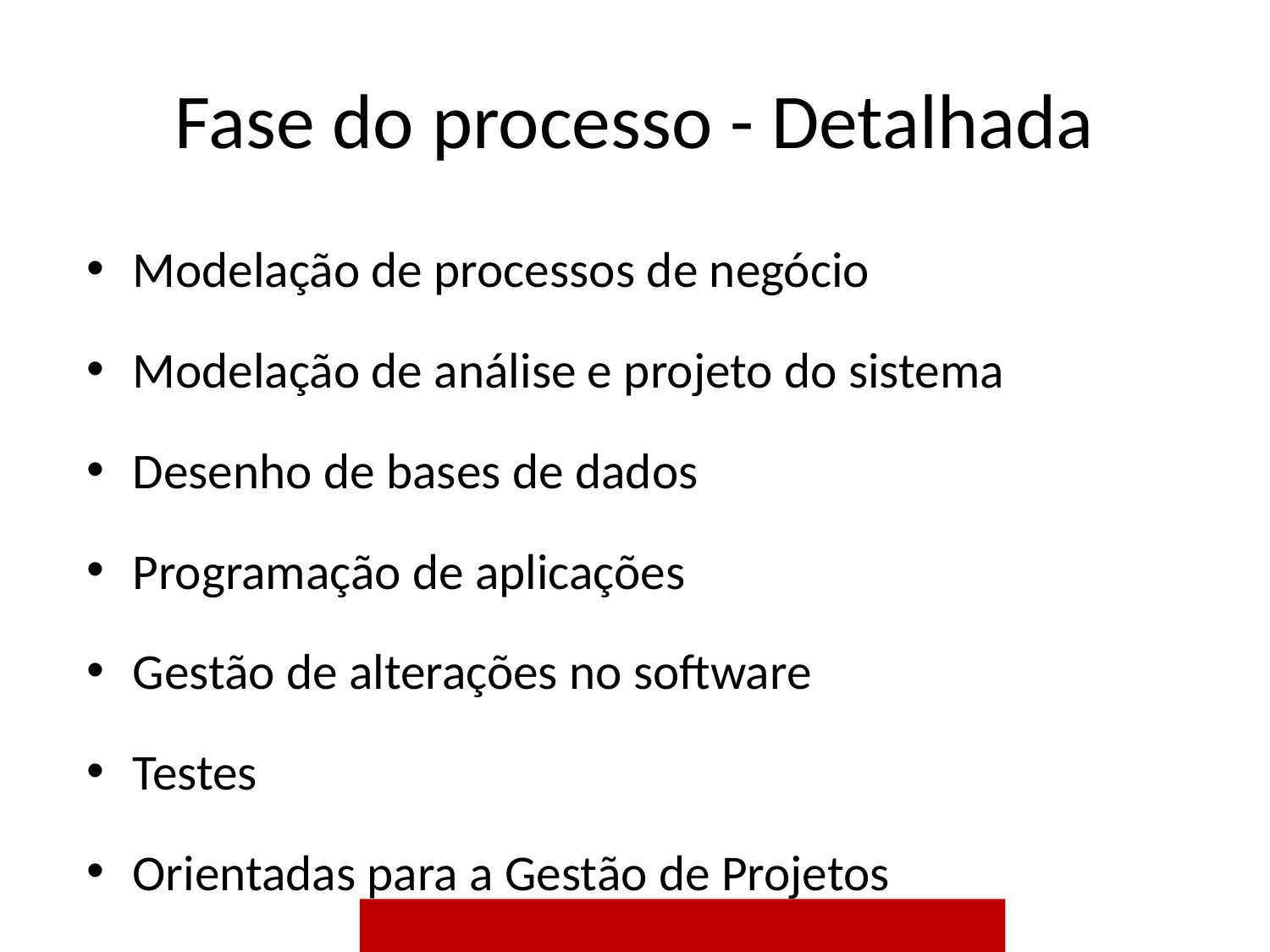

# Fase do processo - Detalhada
Modelação de processos de negócio
Modelação de análise e projeto do sistema
Desenho de bases de dados
Programação de aplicações
Gestão de alterações no software
Testes
Orientadas para a Gestão de Projetos